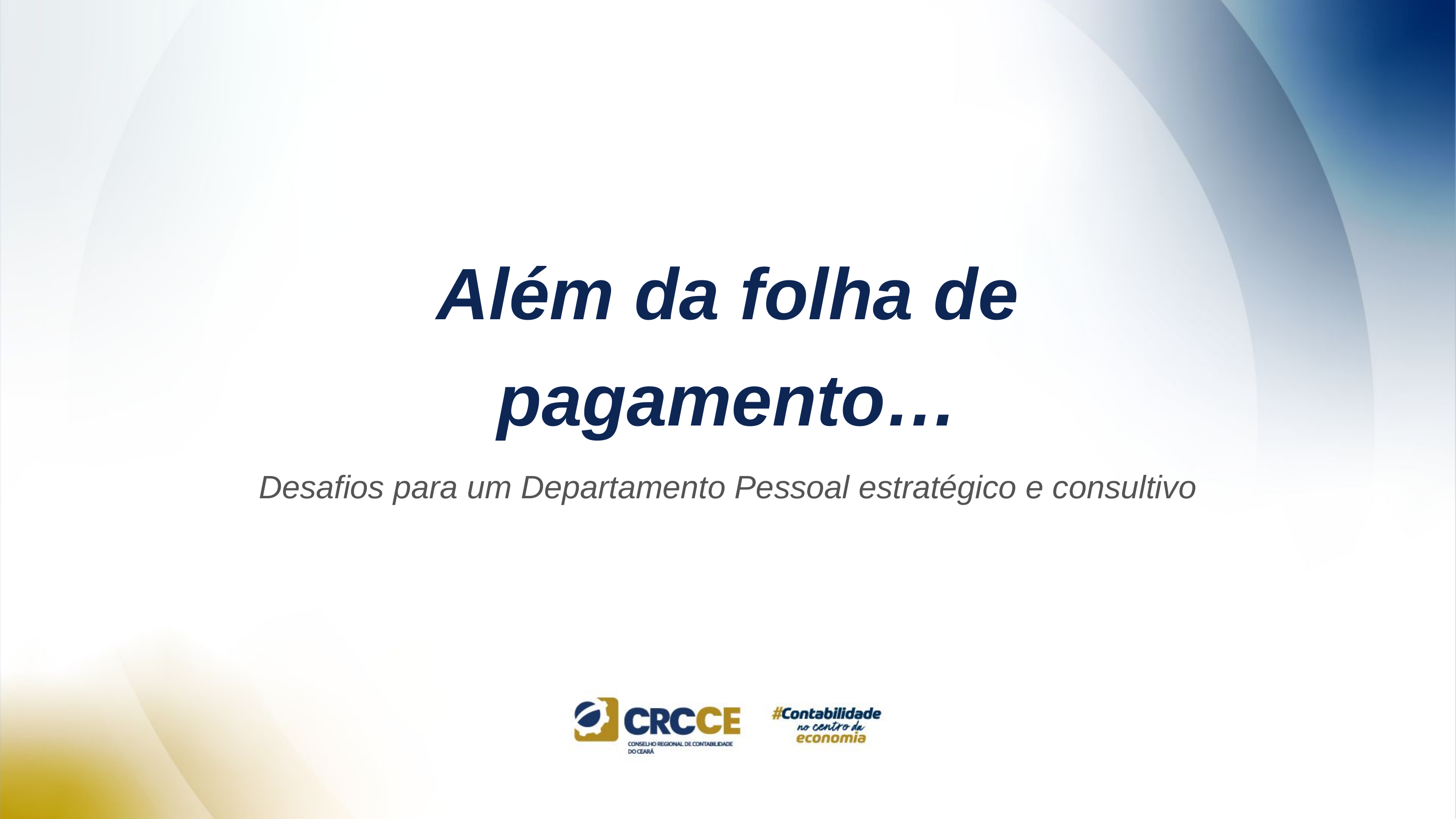

# Além da folha de pagamento…
Desafios para um Departamento Pessoal estratégico e consultivo